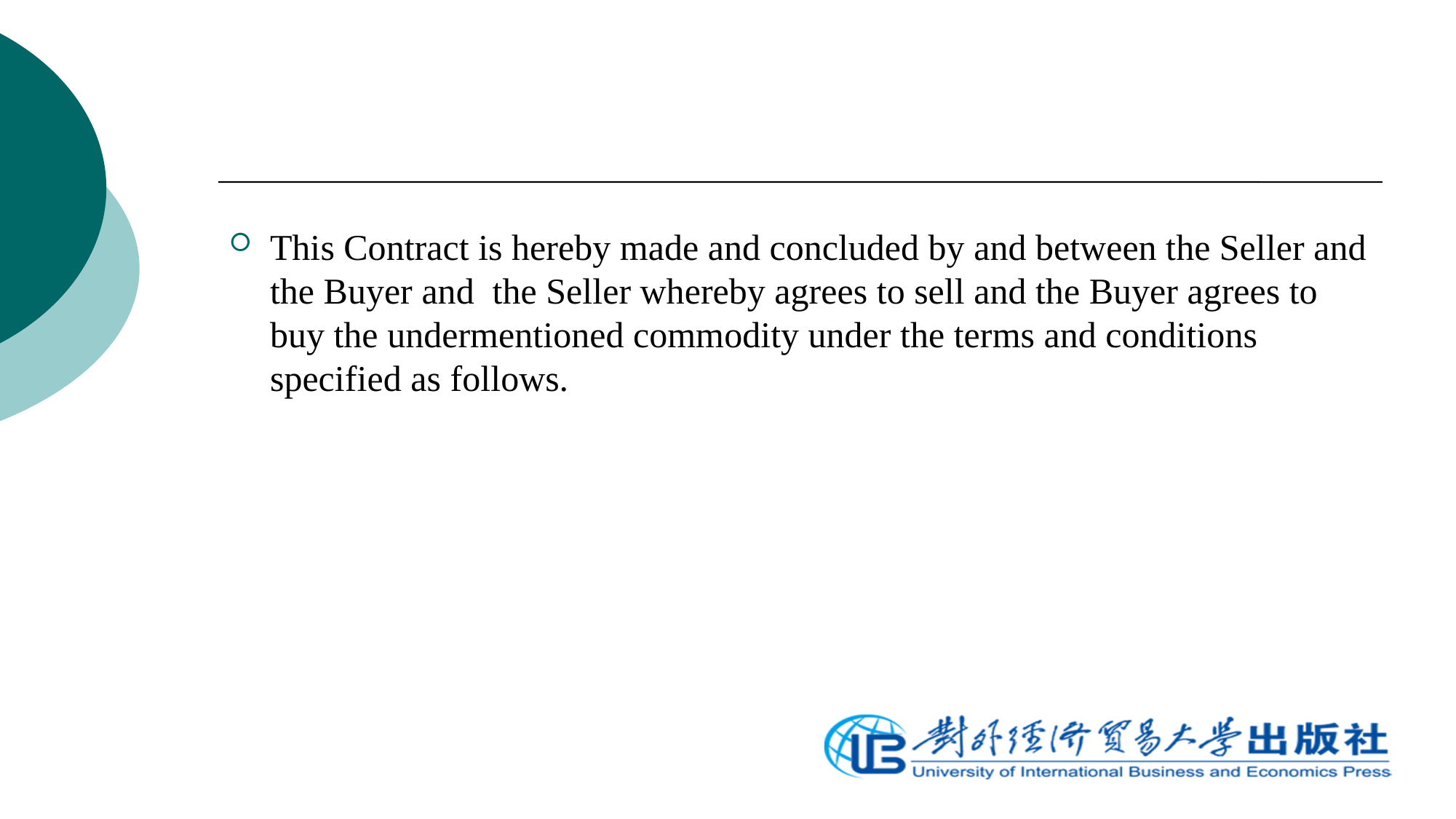

This Contract is hereby made and concluded by and between the Seller and the Buyer and  the Seller whereby agrees to sell and the Buyer agrees to buy the undermentioned commodity under the terms and conditions specified as follows.